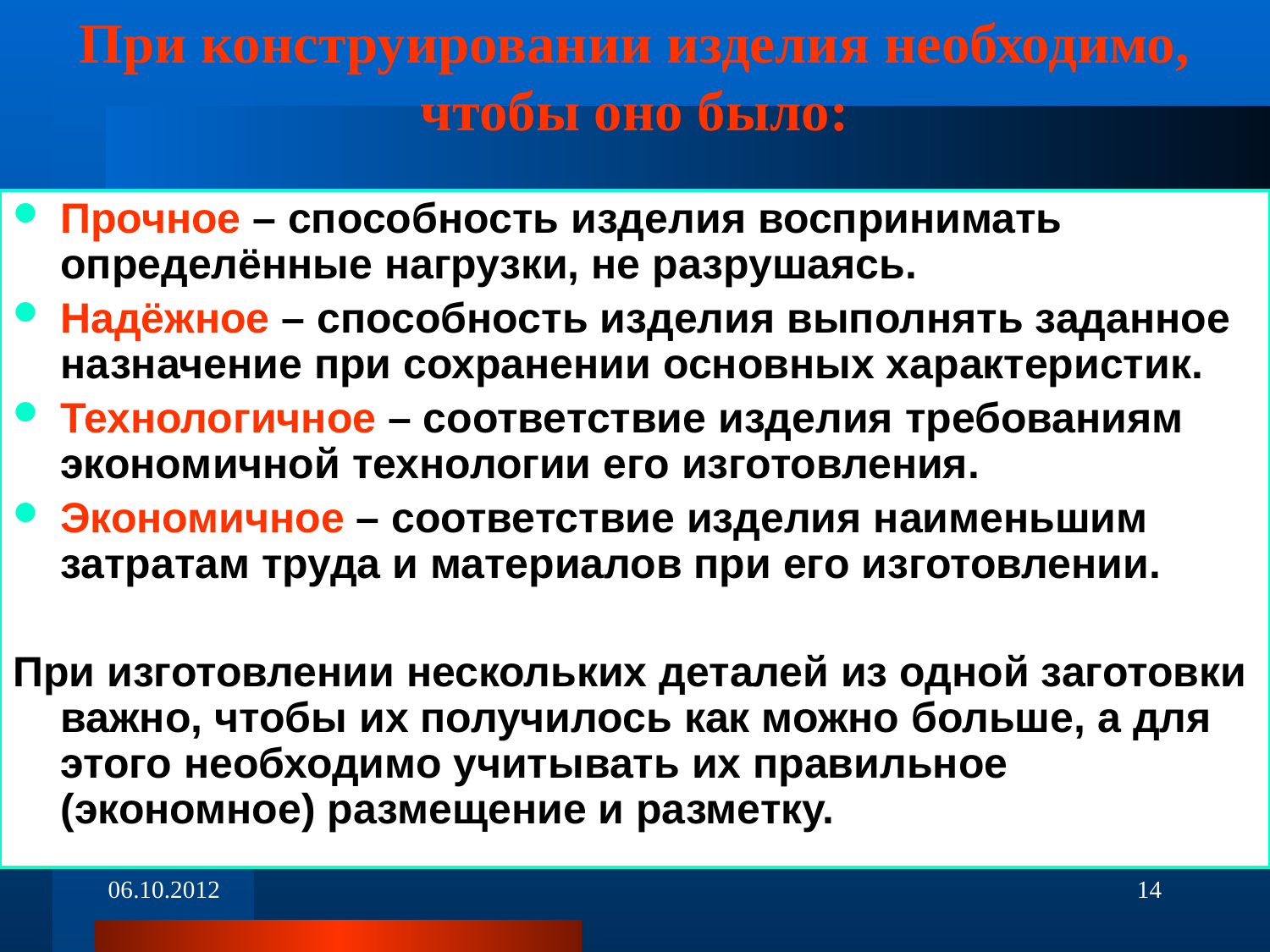

# При конструировании изделия необходимо, чтобы оно было:
Прочное – способность изделия воспринимать определённые нагрузки, не разрушаясь.
Надёжное – способность изделия выполнять заданное назначение при сохранении основных характеристик.
Технологичное – соответствие изделия требованиям экономичной технологии его изготовления.
Экономичное – соответствие изделия наименьшим затратам труда и материалов при его изготовлении.

При изготовлении нескольких деталей из одной заготовки важно, чтобы их получилось как можно больше, а для этого необходимо учитывать их правильное (экономное) размещение и разметку.

06.10.2012
14